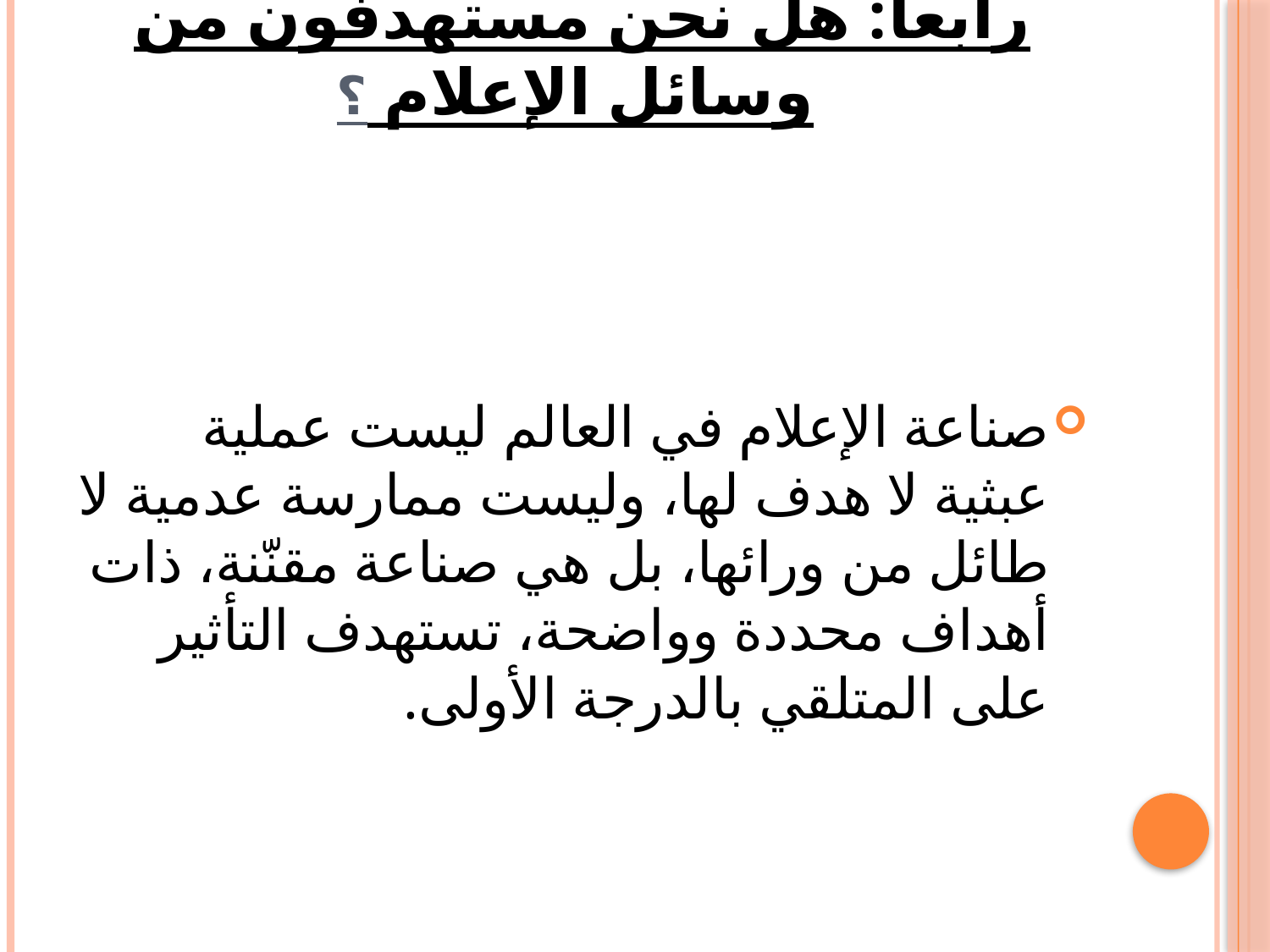

# رابعاً: هل نحن مستهدفون من وسائل الإعلام ؟
صناعة الإعلام في العالم ليست عملية عبثية لا هدف لها، وليست ممارسة عدمية لا طائل من ورائها، بل هي صناعة مقنّنة، ذات أهداف محددة وواضحة، تستهدف التأثير على المتلقي بالدرجة الأولى.